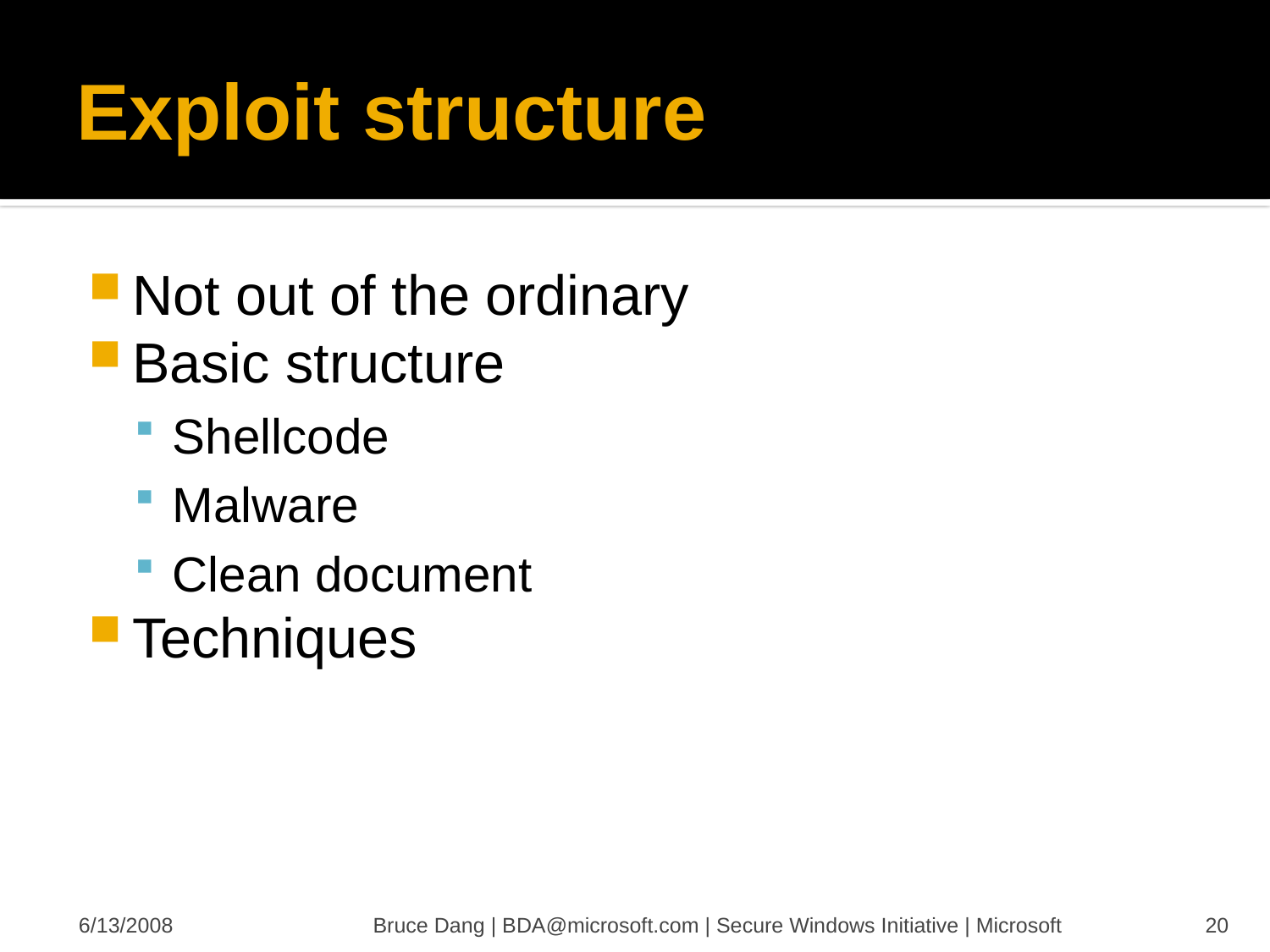

# Exploit structure
Not out of the ordinary
Basic structure
Shellcode
Malware
Clean document
Techniques
6/13/2008
Bruce Dang | BDA@microsoft.com | Secure Windows Initiative | Microsoft
20